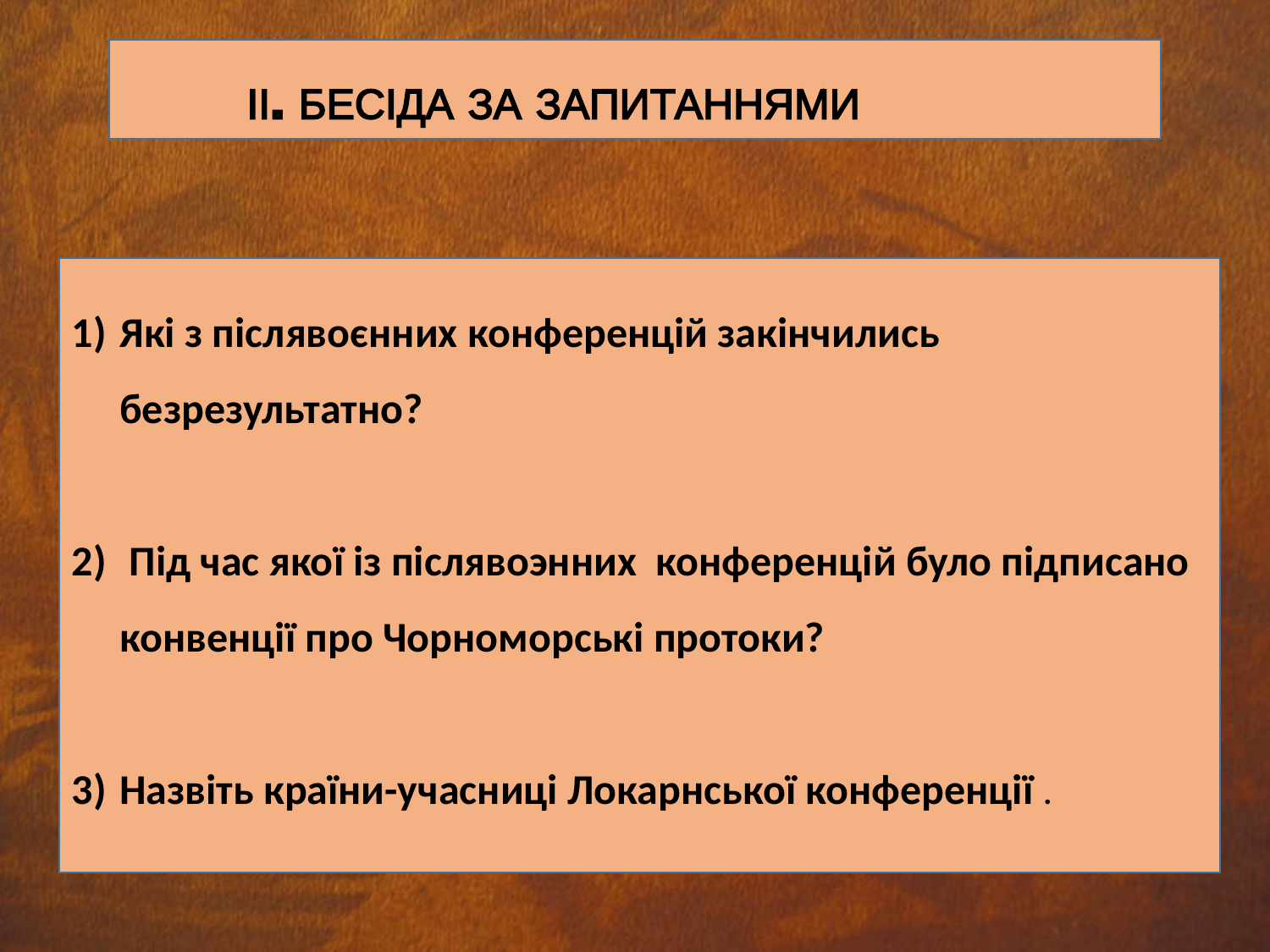

ІІ. БЕСІДА ЗА ЗАПИТАННЯМИ
Які з післявоєнних конференцій закінчились безрезультатно?

 Під час якої із післявоэнних  конференцій було підписано конвенції про Чорноморські протоки?

Назвіть країни-учасниці Локарнської конференції .